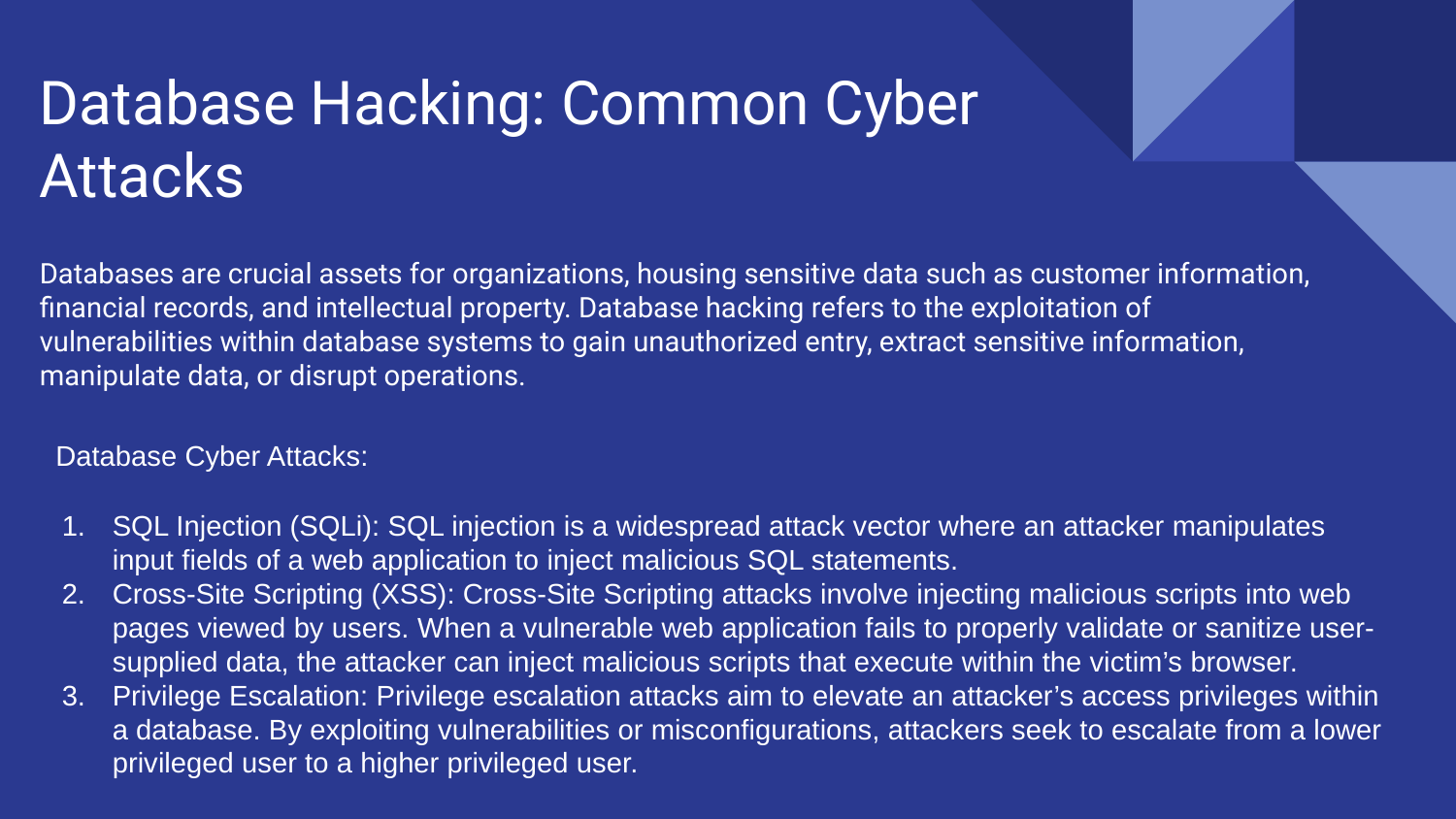

# Database Hacking: Common Cyber Attacks
Databases are crucial assets for organizations, housing sensitive data such as customer information, financial records, and intellectual property. Database hacking refers to the exploitation of vulnerabilities within database systems to gain unauthorized entry, extract sensitive information, manipulate data, or disrupt operations.
Database Cyber Attacks:
SQL Injection (SQLi): SQL injection is a widespread attack vector where an attacker manipulates input fields of a web application to inject malicious SQL statements.
Cross-Site Scripting (XSS): Cross-Site Scripting attacks involve injecting malicious scripts into web pages viewed by users. When a vulnerable web application fails to properly validate or sanitize user-supplied data, the attacker can inject malicious scripts that execute within the victim’s browser.
Privilege Escalation: Privilege escalation attacks aim to elevate an attacker’s access privileges within a database. By exploiting vulnerabilities or misconfigurations, attackers seek to escalate from a lower privileged user to a higher privileged user.